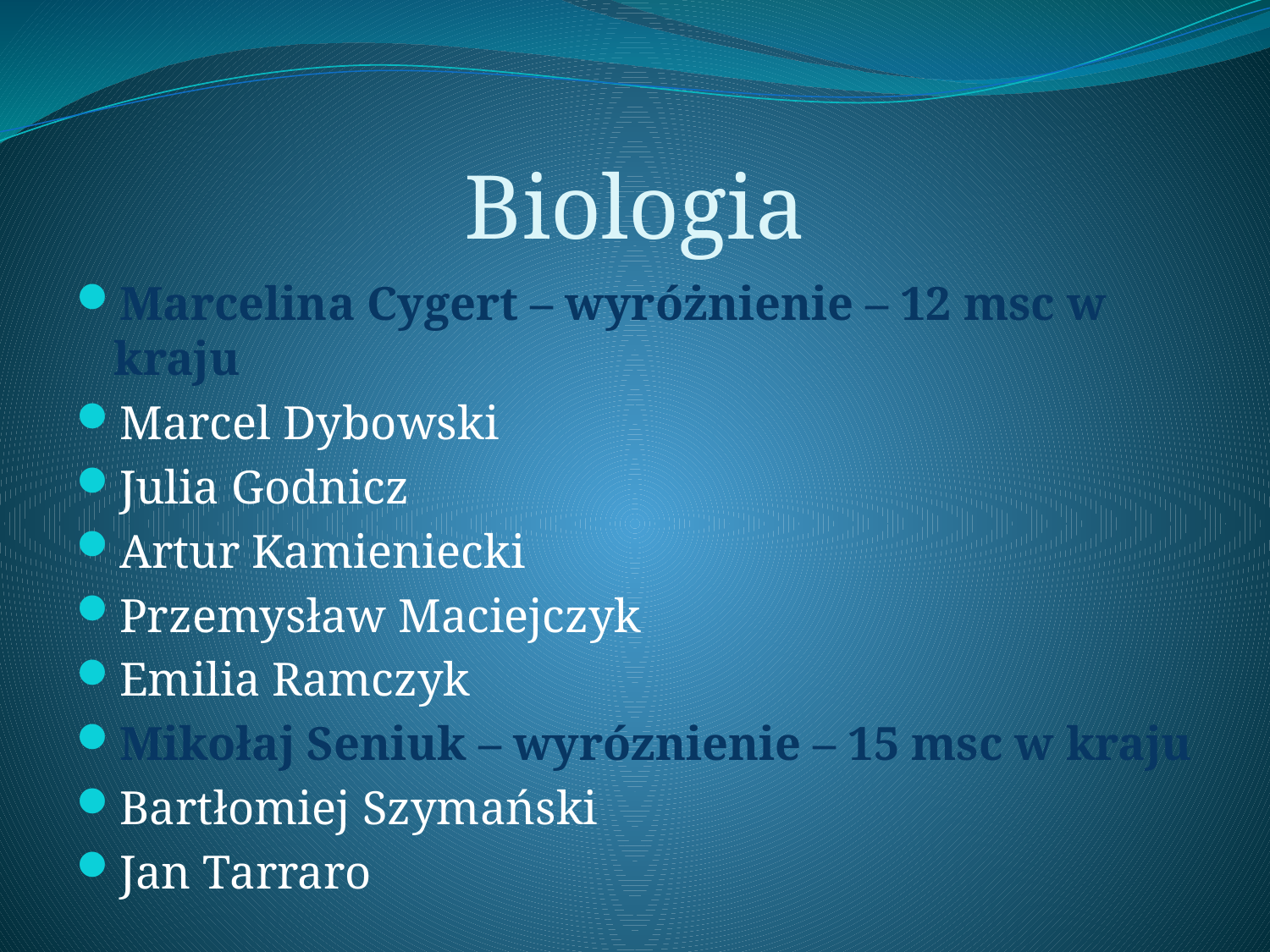

# Biologia
Marcelina Cygert – wyróżnienie – 12 msc w kraju
Marcel Dybowski
Julia Godnicz
Artur Kamieniecki
Przemysław Maciejczyk
Emilia Ramczyk
Mikołaj Seniuk – wyróznienie – 15 msc w kraju
Bartłomiej Szymański
Jan Tarraro